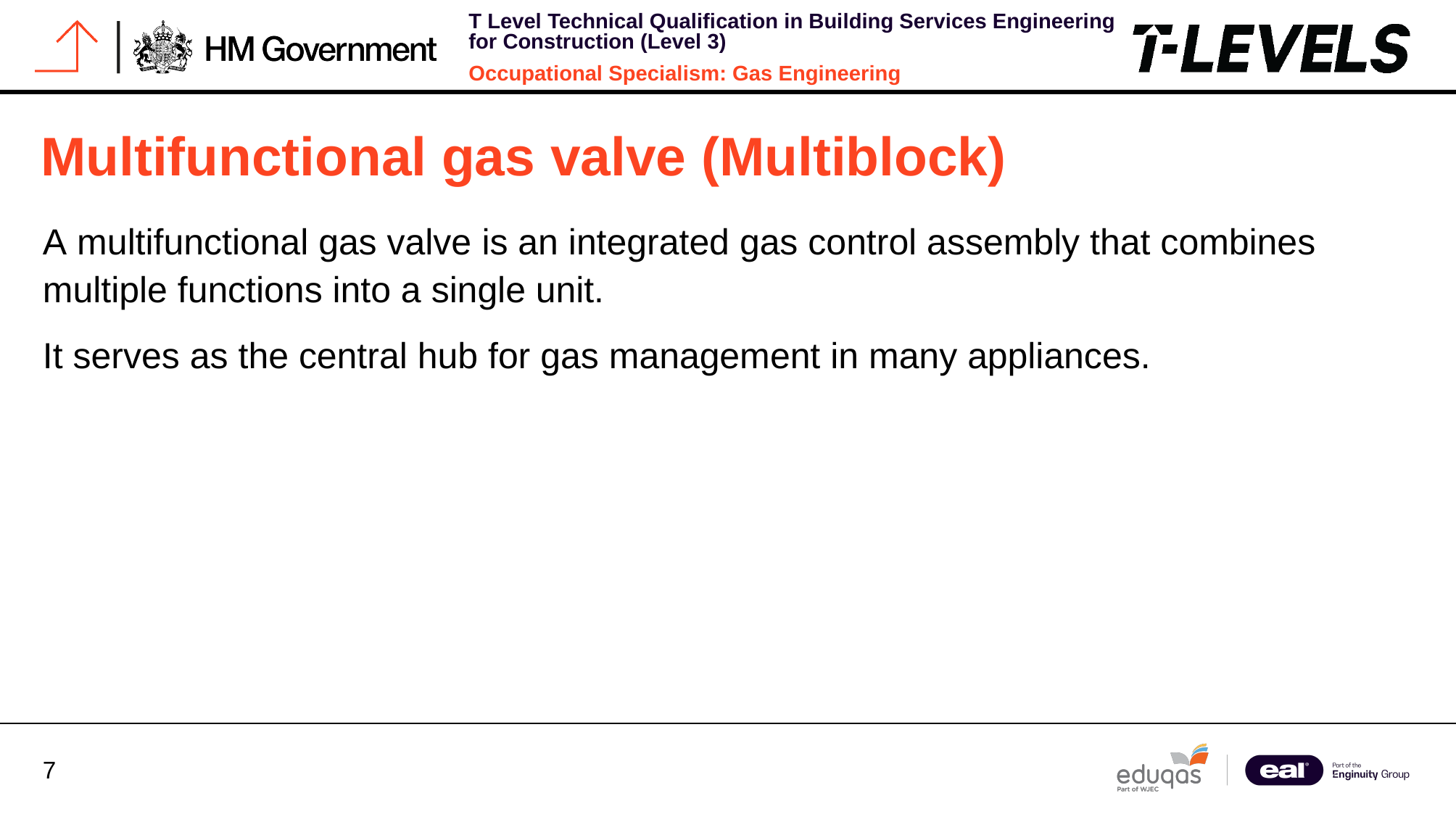

# Multifunctional gas valve (Multiblock)
A multifunctional gas valve is an integrated gas control assembly that combines multiple functions into a single unit.
It serves as the central hub for gas management in many appliances.